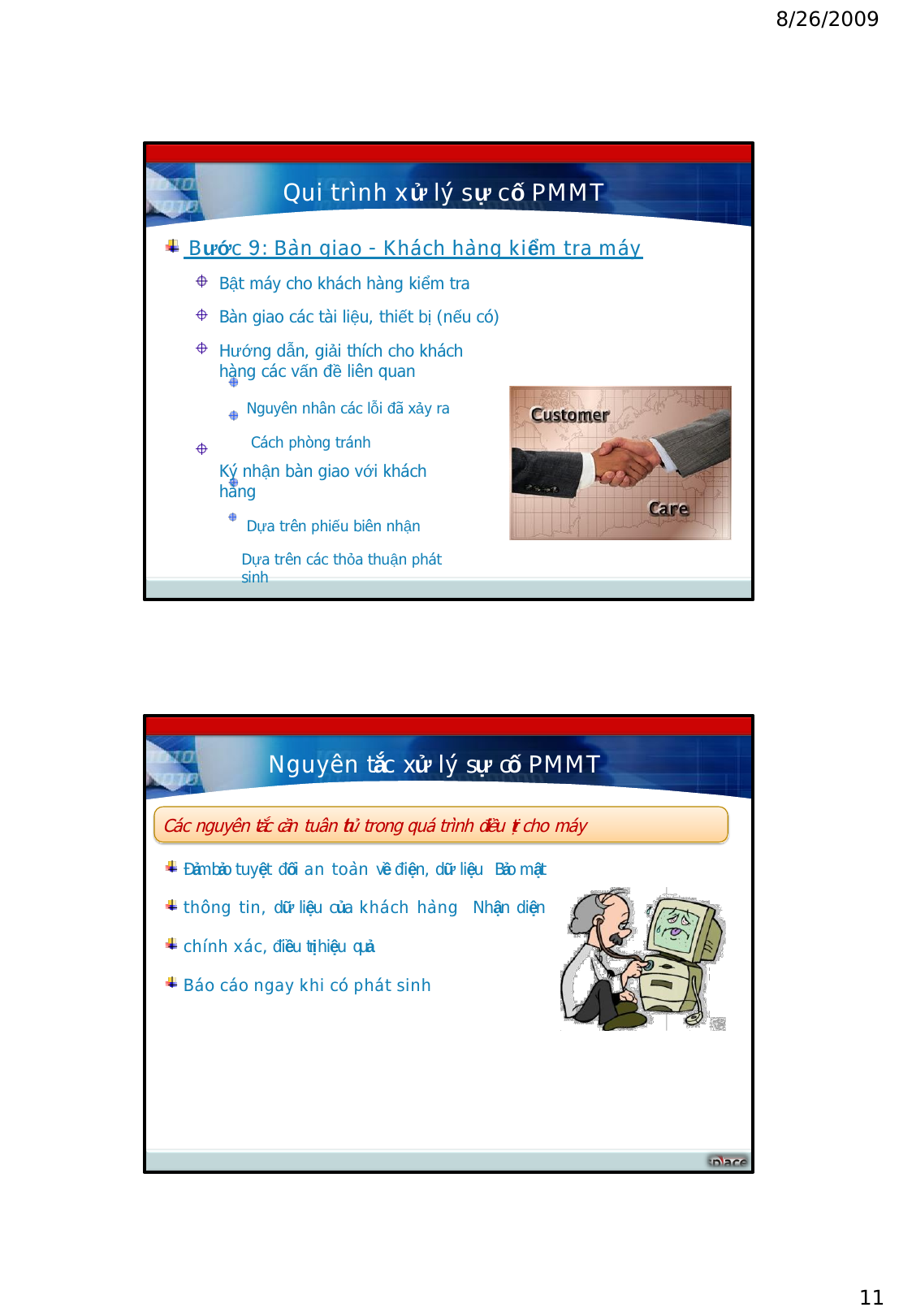

8/26/2009

Qui trình xử lý sự cố PMMT

 Bước 9: Bàn giao - Khách hàng kiểm tra máy
Bật máy cho khách hàng kiểm tra  Bàn giao các tài liệu, thiết bị (nếu có)
Hướng dẫn, giải thích cho khách hàng các vấn đề liên quan
Nguyên nhân các lỗi đã xảy ra  Cách phòng tránh
Ký nhận bàn giao với khách hàng
Dựa trên phiếu biên nhận
Dựa trên các thỏa thuận phát sinh

Nguyên tắc  xử  lý sự  cố PMMT

Các nguyên tắc  cần   tuân thủ        trong quá trình điều  trị         cho máy
Đảm bảo tuyệt đối an toàn về điện, dữ liệu  Bảo mật thông tin, dữ liệu của khách hàng  Nhận diện chính xác, điều trị hiệu quả

Báo cáo ngay khi có phát sinh

11